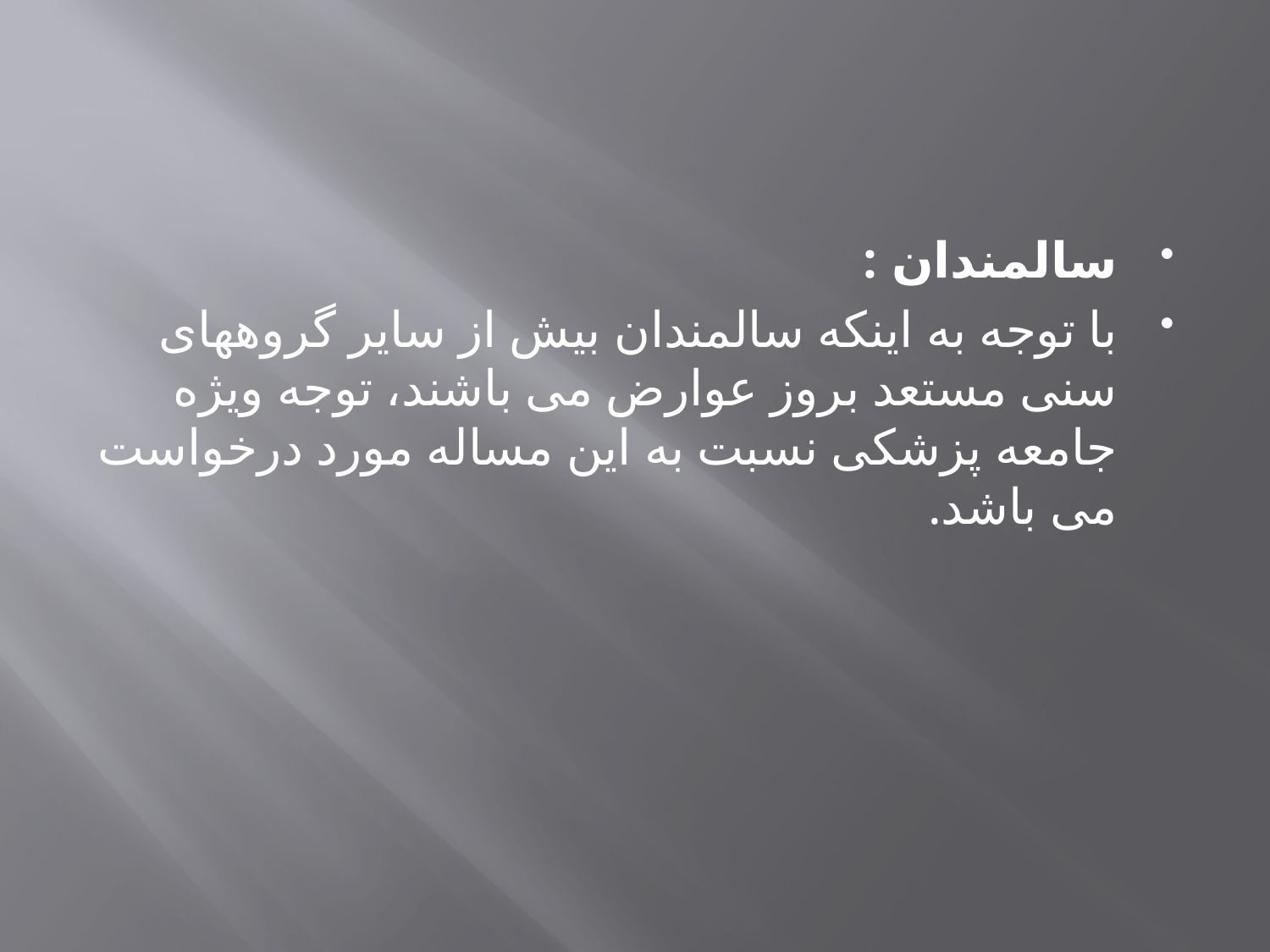

#
سالمندان :
با توجه به اینکه سالمندان بیش از سایر گروههای سنی مستعد بروز عوارض می باشند، توجه ویژه جامعه پزشکی نسبت به این مساله مورد درخواست می باشد.